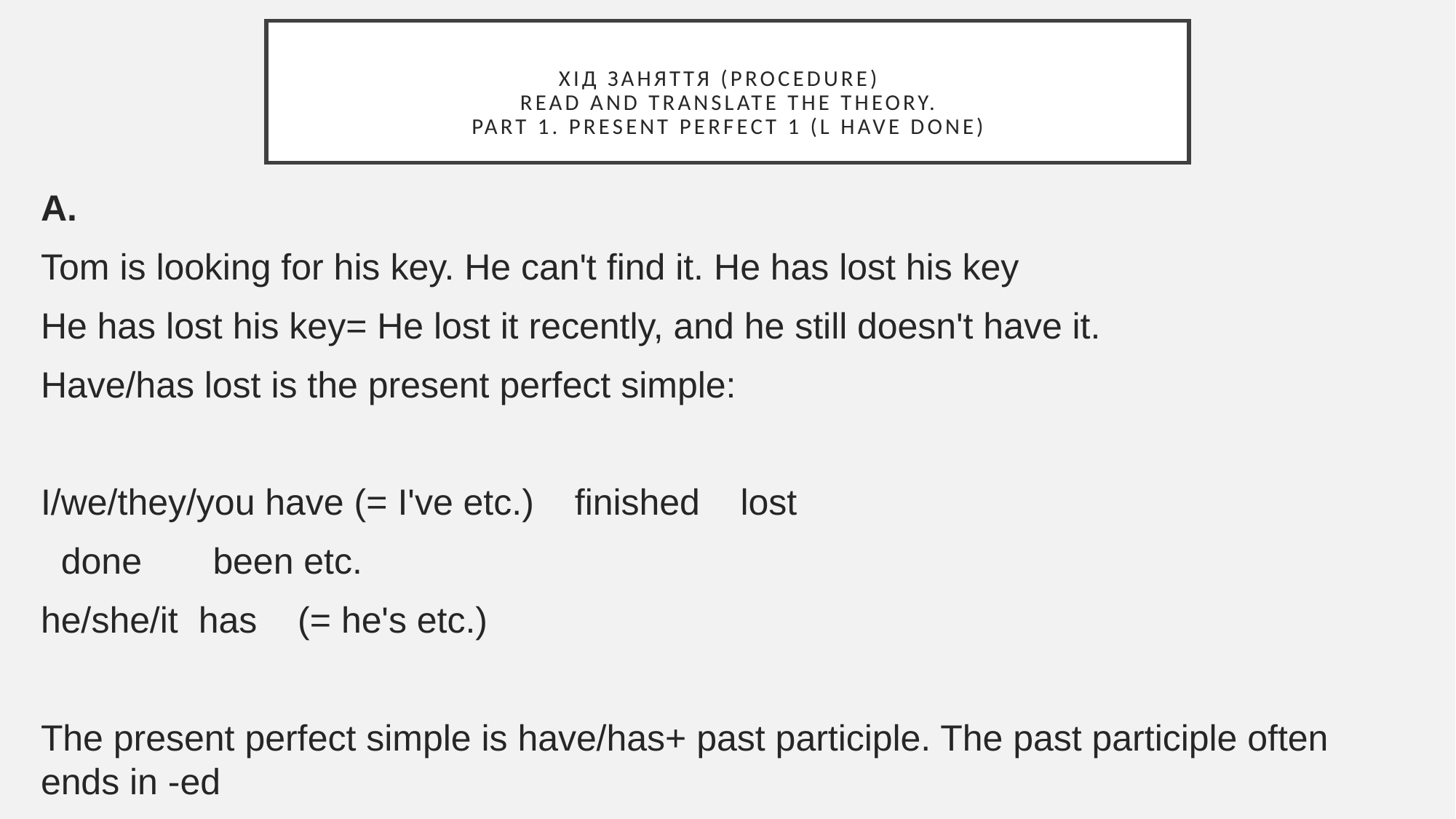

# Хід заняття (Procedure)  Read and translate the theory.
Part 1. Present perfect 1 (l have done)

A.
Tom is looking for his key. He can't find it. He has lost his key
He has lost his key= He lost it recently, and he still doesn't have it.
Have/has lost is the present perfect simple:

I/we/they/you have (= I've etc.)    finished    lost
  done       been etc.
he/she/it  has    (= he's etc.)

The present perfect simple is have/has+ past participle. The past participle often ends in -ed
(finished/decided etc.), but many important verbs are irregular (lost/done/written etc.).